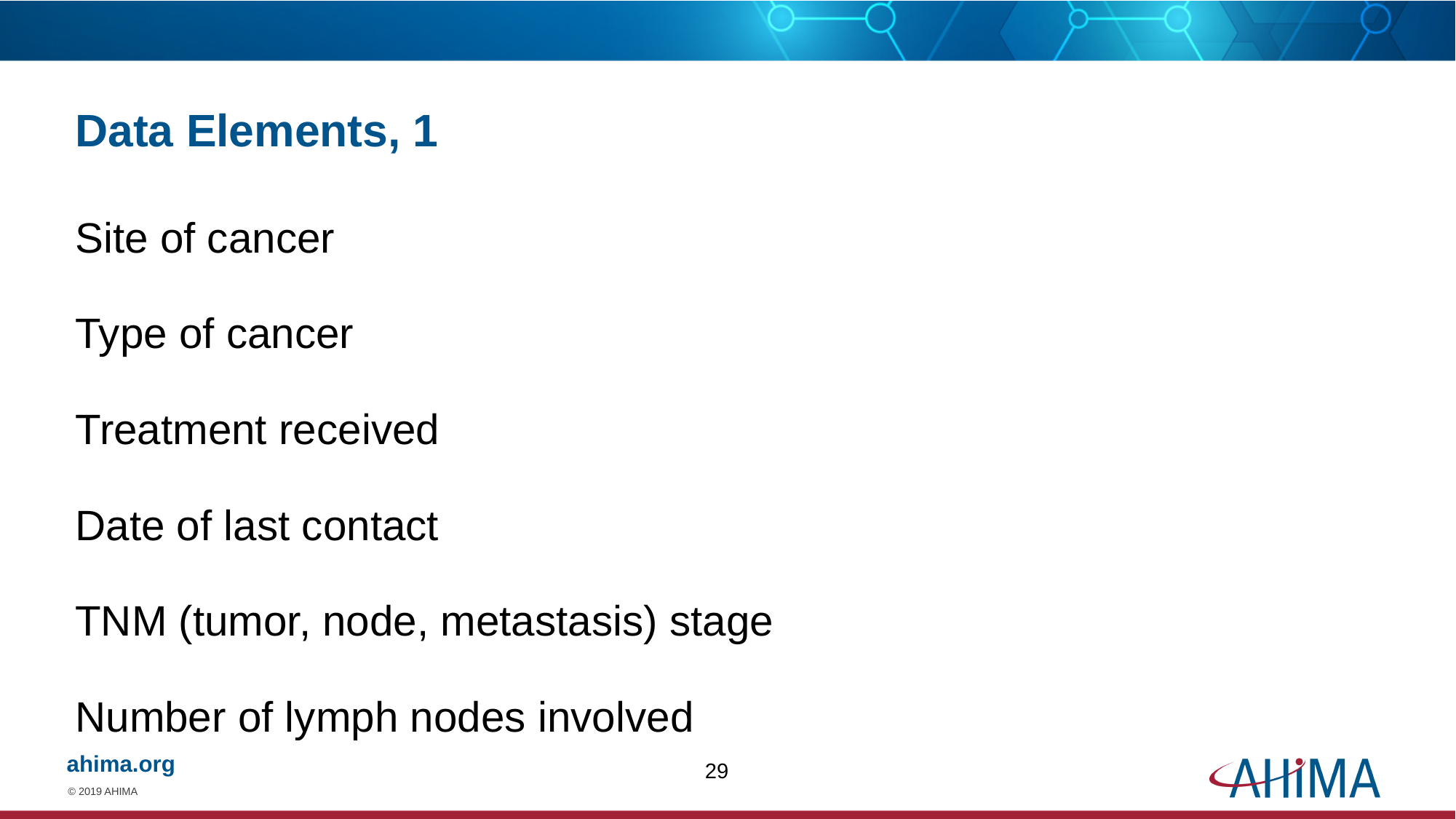

# Data Elements, 1
Site of cancer

Type of cancer

Treatment received

Date of last contact

TNM (tumor, node, metastasis) stage

Number of lymph nodes involved